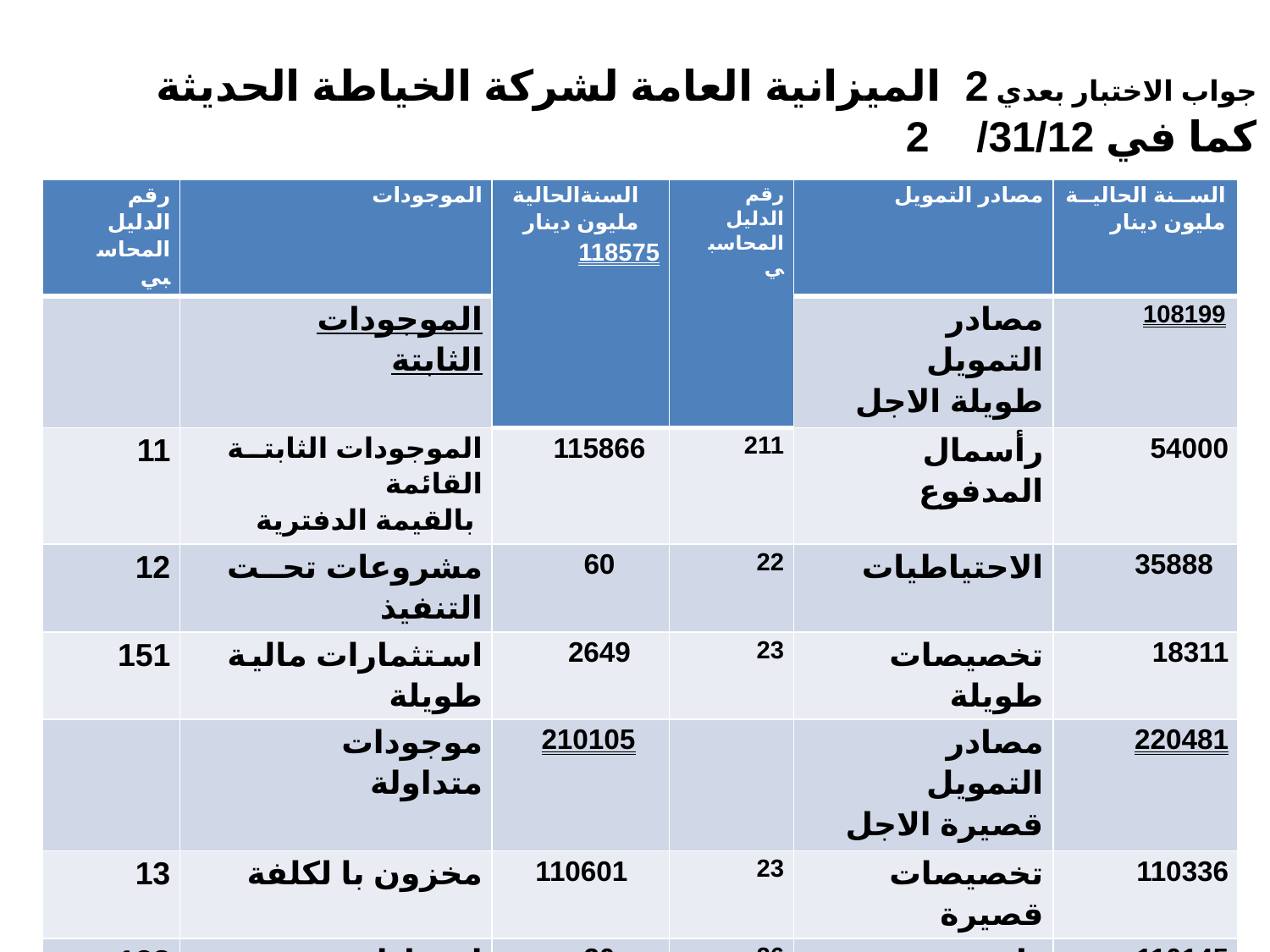

جواب الاختبار بعدي 2  الميزانية العامة لشركة الخياطة الحديثة  كما في 31/12/    2
| رقم الدليل المحاسبي | الموجودات | السنةالحالية مليون دينار 118575 | رقم الدليل المحاسبي | مصادر التمويل | السنة الحالية مليون دينار |
| --- | --- | --- | --- | --- | --- |
|  | الموجودات الثابتة |  |  | مصادر التمويل طويلة الاجل | 108199 |
| 11 | الموجودات الثابتة القائمة بالقيمة الدفترية | 115866 | 211 | رأسمال المدفوع | 54000 |
| 12 | مشروعات تحت التنفيذ | 60 | 22 | الاحتياطيات | 35888 |
| 151 | استثمارات مالية طويلة | 2649 | 23 | تخصيصات طويلة | 18311 |
|  | موجودات متداولة | 210105 |  | مصادر التمويل قصيرة الاجل | 220481 |
| 13 | مخزون با لكلفة | 110601 | 23 | تخصيصات قصيرة | 110336 |
| 138 | اعنمادات مستندية لشراء مواد | 30 | 26 | دائنون | 110145 |
| 16 | مدينون | 35566 |  |  |  |
| 18 | نقود | 163908 |  |  |  |
|  | مجموع الموجودات | 328680 |  | مجموع مصادر التمويل | 328680 |